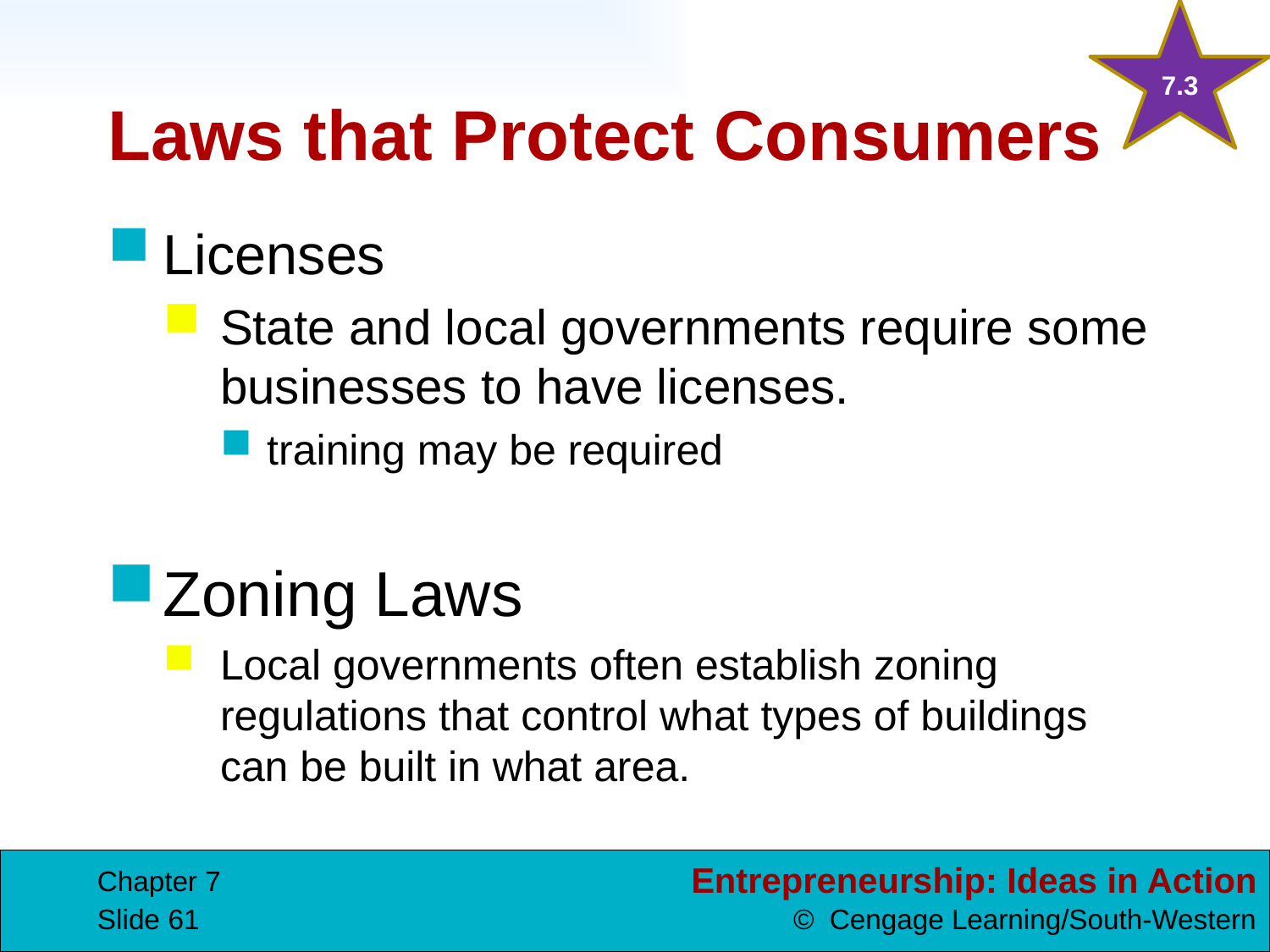

7.3
# Laws that Protect Consumers
Licenses
State and local governments require some businesses to have licenses.
training may be required

Zoning Laws
Local governments often establish zoning regulations that control what types of buildings can be built in what area.
Chapter 7
Slide 61